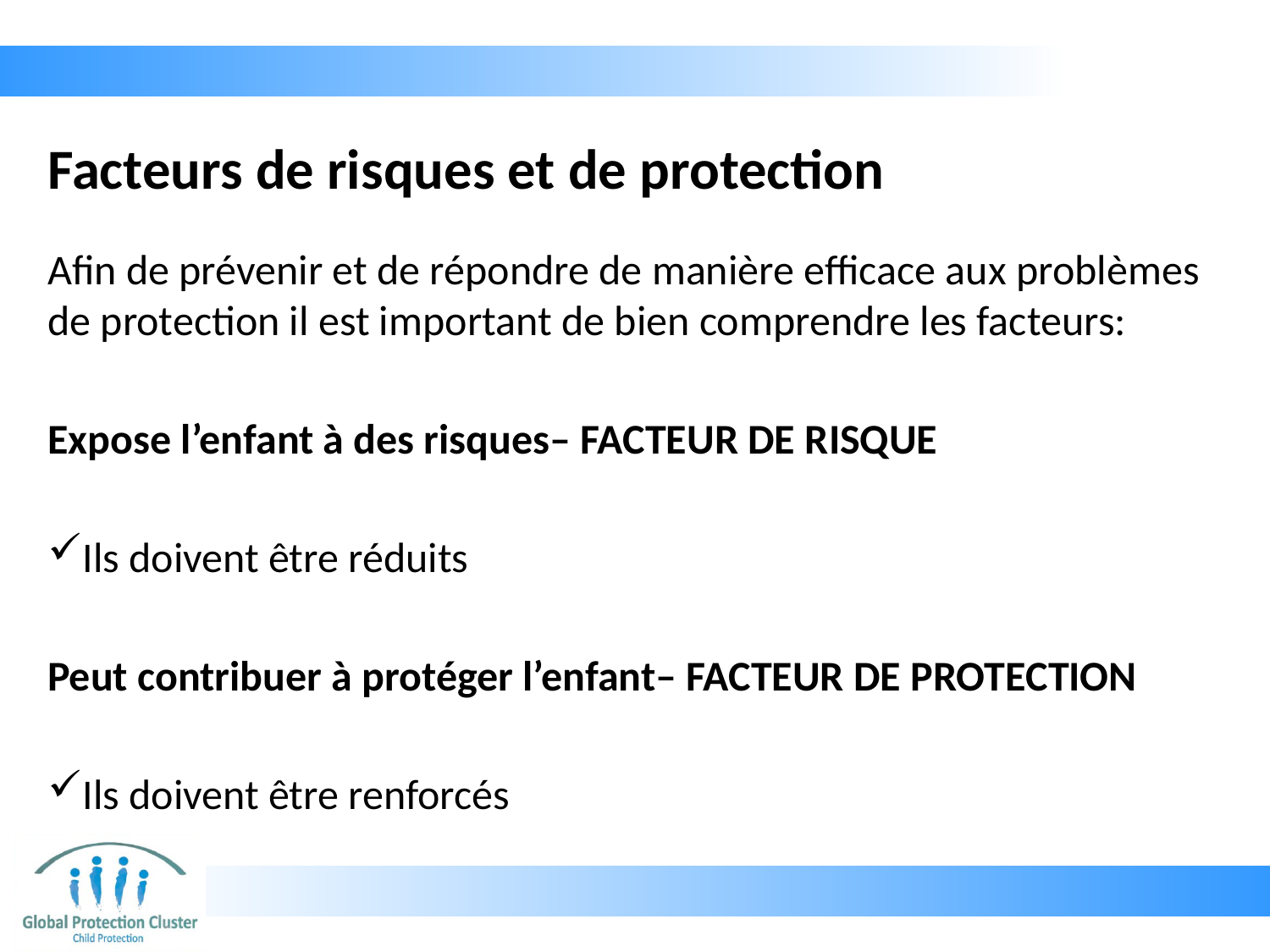

# Facteurs de risques et de protection
Afin de prévenir et de répondre de manière efficace aux problèmes de protection il est important de bien comprendre les facteurs:

Expose l’enfant à des risques– FACTEUR DE RISQUE

Ils doivent être réduits

Peut contribuer à protéger l’enfant– FACTEUR DE PROTECTION

Ils doivent être renforcés